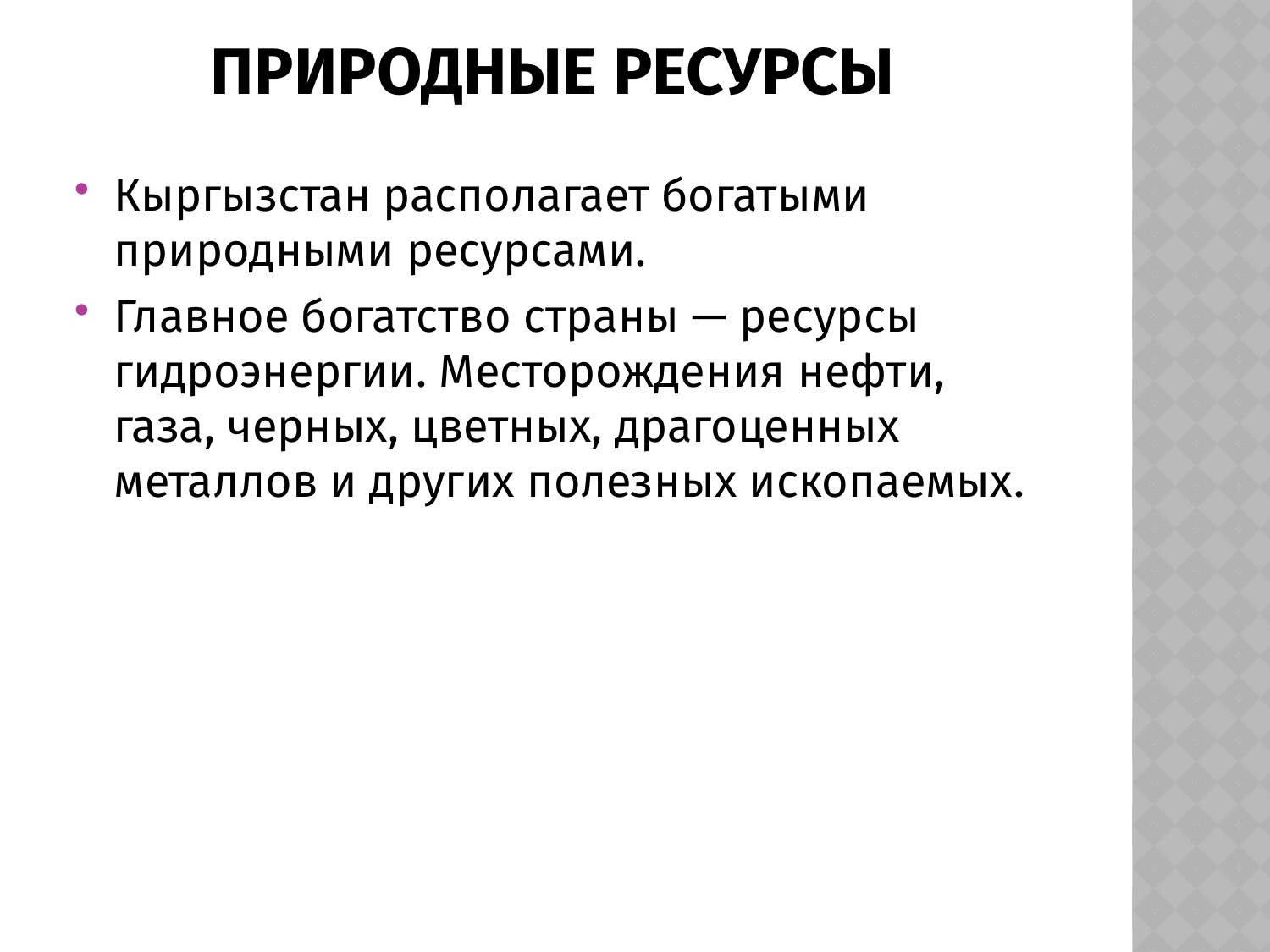

# пРИРОДНЫЕ РЕСУРСЫ
Кыргызстан располагает богатыми природными ресурсами.
Главное богатство страны — ресурсы гидроэнергии. Месторождения нефти, газа, черных, цветных, драгоценных металлов и других полезных ископаемых.